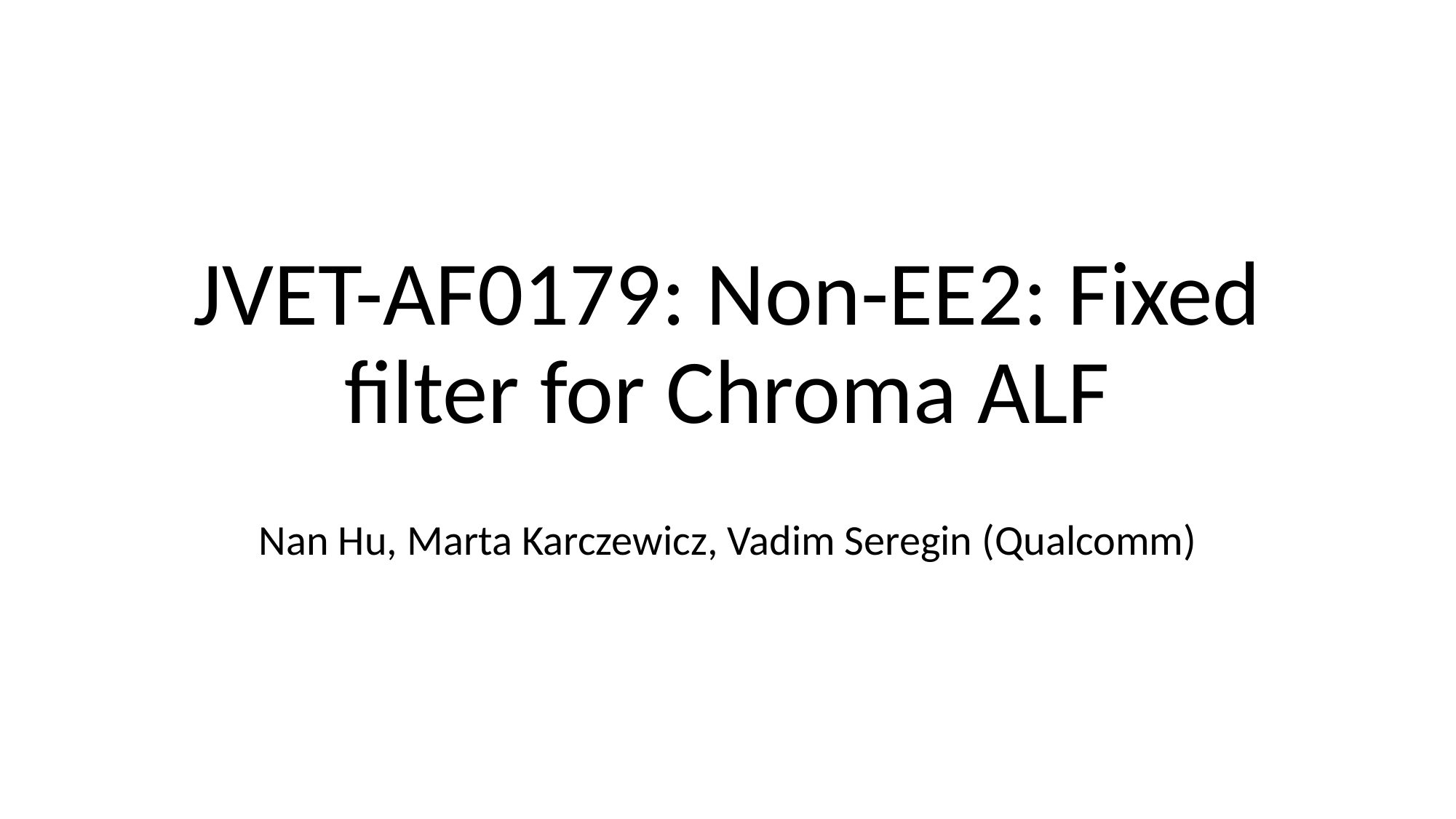

# JVET-AF0179: Non-EE2: Fixed filter for Chroma ALF
Nan Hu, Marta Karczewicz, Vadim Seregin (Qualcomm)